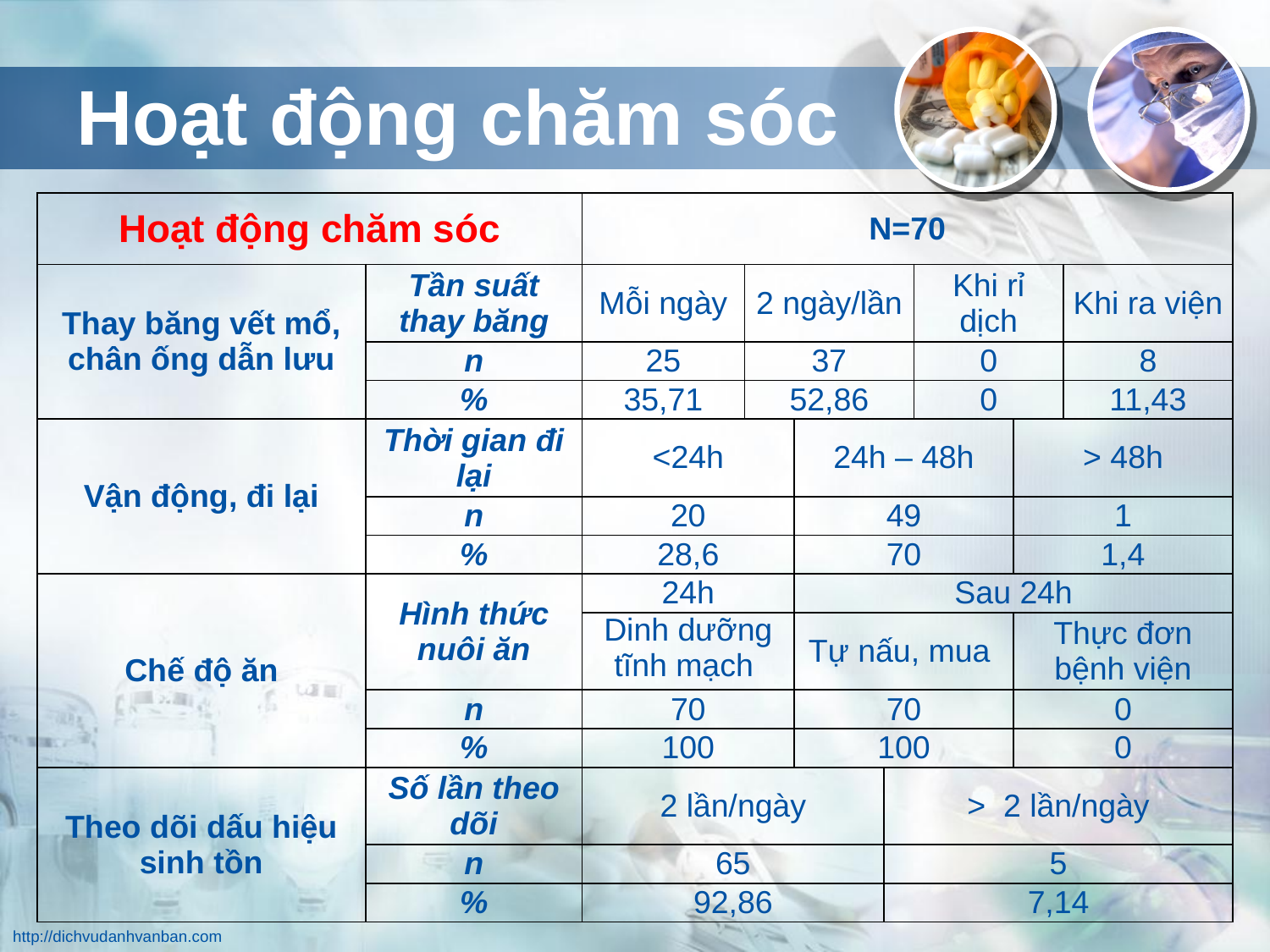

# Hoạt động chăm sóc
| Hoạt động chăm sóc |  | N=70 |  |  |  |  |  |  |
| --- | --- | --- | --- | --- | --- | --- | --- | --- |
| Thay băng vết mổ, chân ống dẫn lưu | Tần suất thay băng | Mỗi ngày | 2 ngày/lần |  | Khi rỉ dịch | Khi rỉ dịch |  | Khi ra viện |
|  | n | 25 | 37 |  | 0 | 0 |  | 8 |
|  | % | 35,71 | 52,86 |  | 0 | 0 |  | 11,43 |
| Vận động, đi lại | Thời gian đi lại | <24h |  | 24h – 48h |  |  | > 48h |  |
|  | n | 20 |  | 49 |  |  | 1 |  |
|  | % | 28,6 |  | 70 |  |  | 1,4 |  |
| Chế độ ăn | Hình thức nuôi ăn | 24h |  | Sau 24h |  |  |  |  |
|  |  | Dinh dưỡng tĩnh mạch |  | Tự nấu, mua |  |  | Thực đơn bệnh viện |  |
|  | n | 70 |  | 70 |  |  | 0 |  |
|  | % | 100 |  | 100 |  |  | 0 |  |
| Theo dõi dấu hiệu sinh tồn | Số lần theo dõi | 2 lần/ngày |  |  | > 2 lần/ngày |  |  |  |
|  | n | 65 |  |  | 5 |  |  |  |
|  | % | 92,86 |  |  | 7,14 |  |  |  |